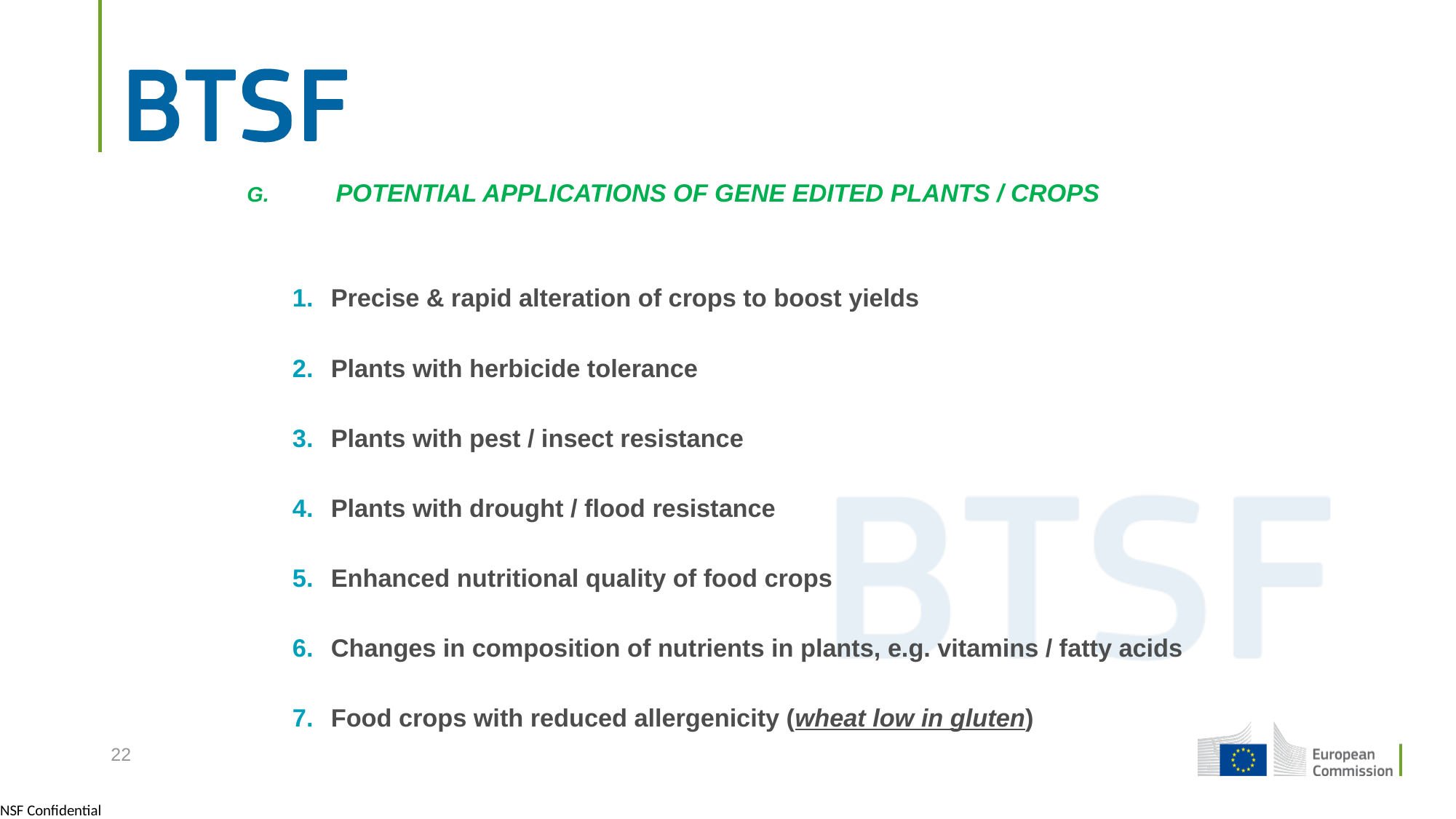

G.	POTENTIAL APPLICATIONS OF GENE EDITED PLANTS / CROPS

Precise & rapid alteration of crops to boost yields

Plants with herbicide tolerance

Plants with pest / insect resistance

Plants with drought / flood resistance

Enhanced nutritional quality of food crops

Changes in composition of nutrients in plants, e.g. vitamins / fatty acids

Food crops with reduced allergenicity (wheat low in gluten)

22